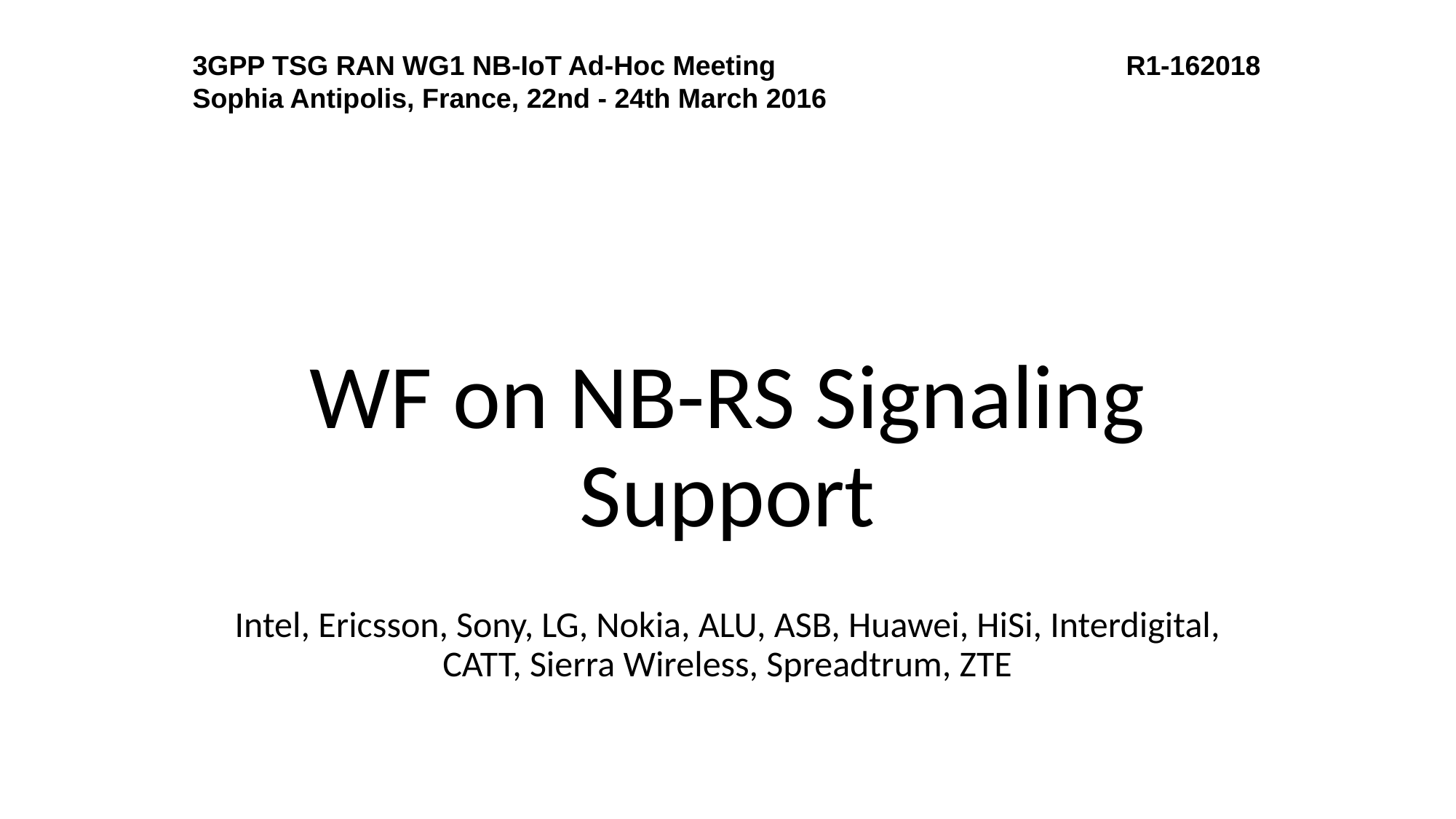

3GPP TSG RAN WG1 NB-IoT Ad-Hoc Meeting                                              R1-162018
Sophia Antipolis, France, 22nd - 24th March 2016
# WF on NB-RS Signaling Support
Intel, Ericsson, Sony, LG, Nokia, ALU, ASB, Huawei, HiSi, Interdigital, CATT, Sierra Wireless, Spreadtrum, ZTE